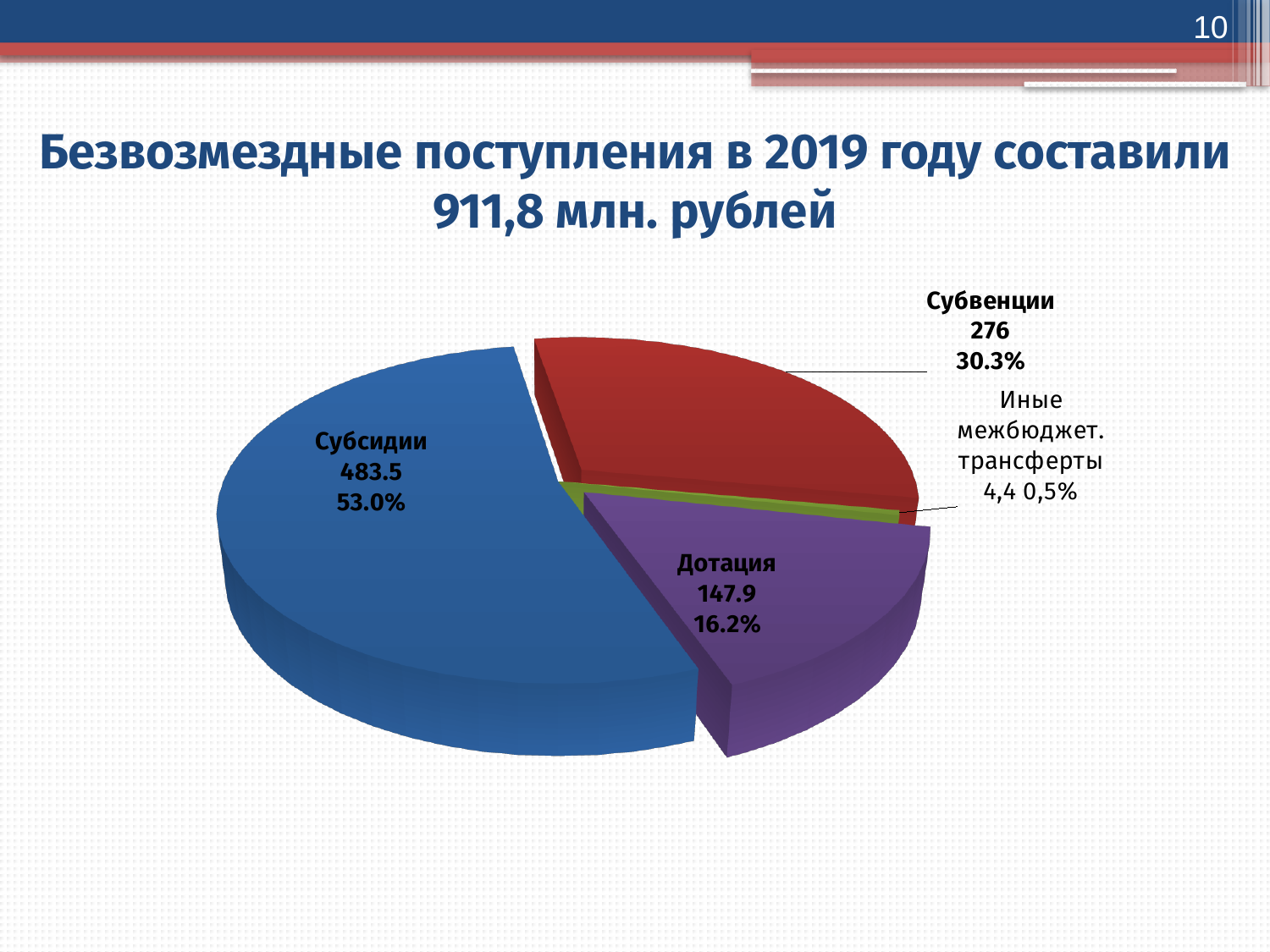

10
# Безвозмездные поступления в 2019 году составили 911,8 млн. рублей

[unsupported chart]